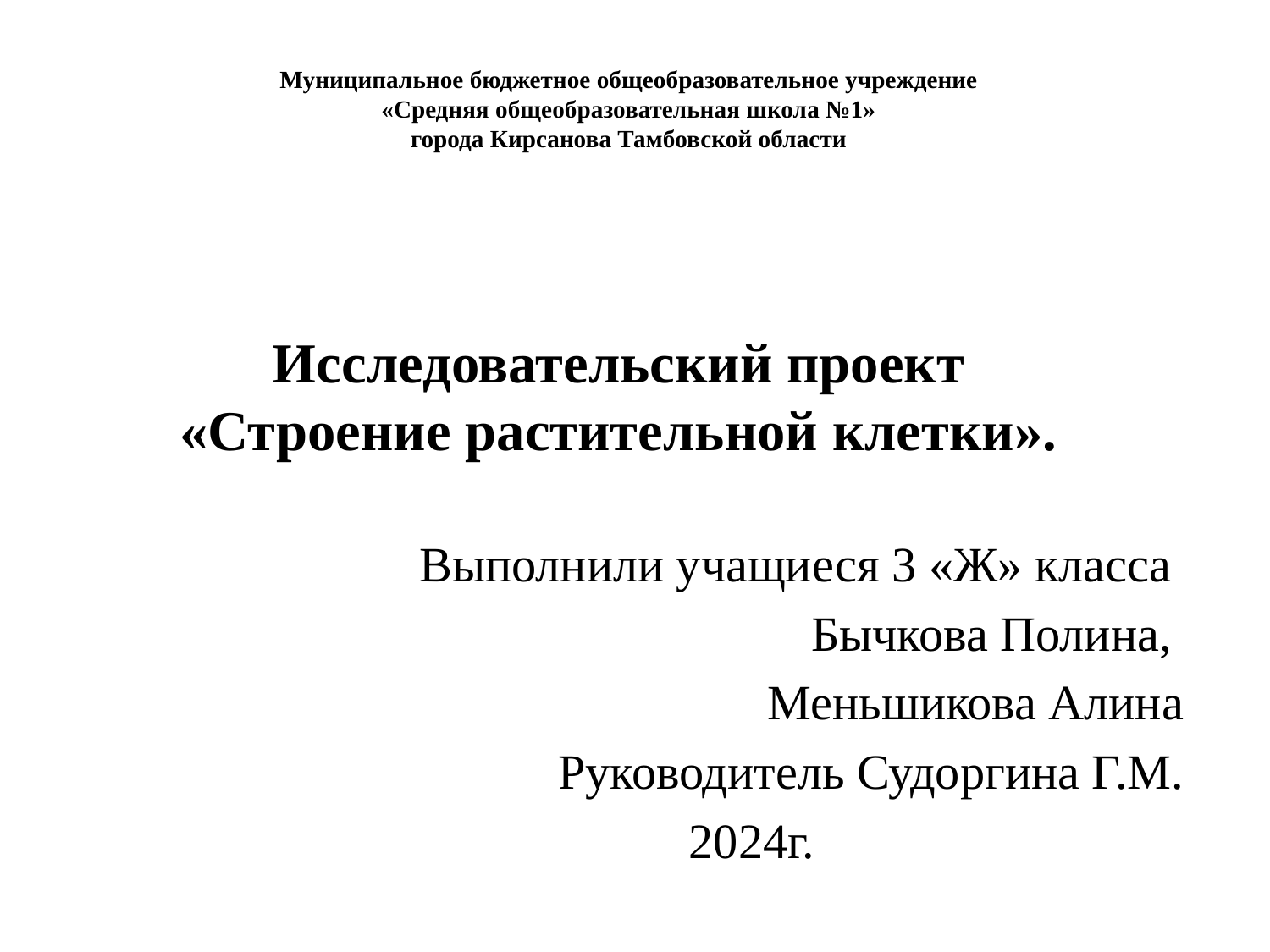

Муниципальное бюджетное общеобразовательное учреждение
«Средняя общеобразовательная школа №1»
города Кирсанова Тамбовской области
# Исследовательский проект «Строение растительной клетки».
Выполнили учащиеся 3 «Ж» класса
Бычкова Полина,
Меньшикова Алина
Руководитель Судоргина Г.М.
2024г.

г